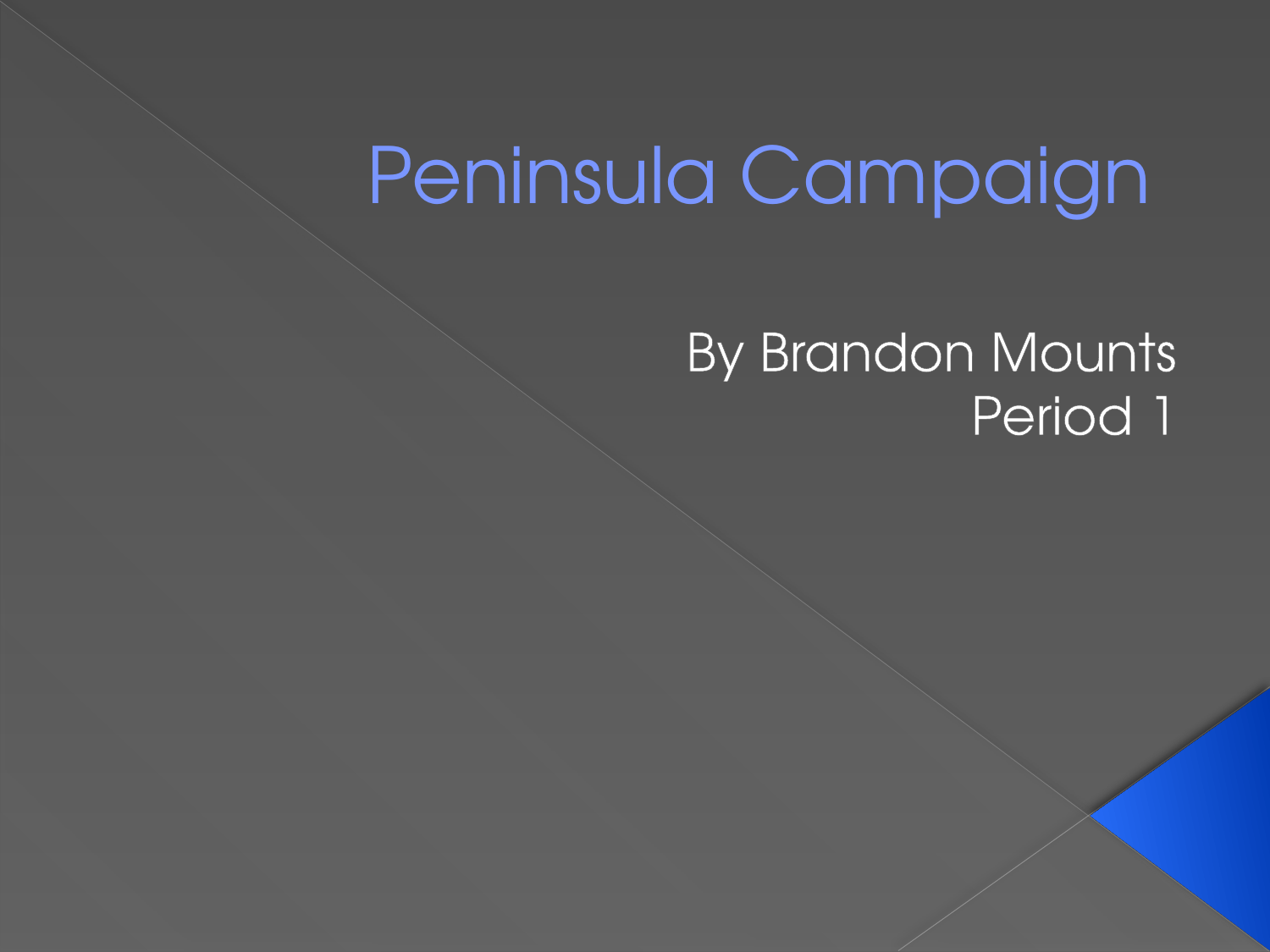

# Peninsula Campaign
By Brandon Mounts
Period 1